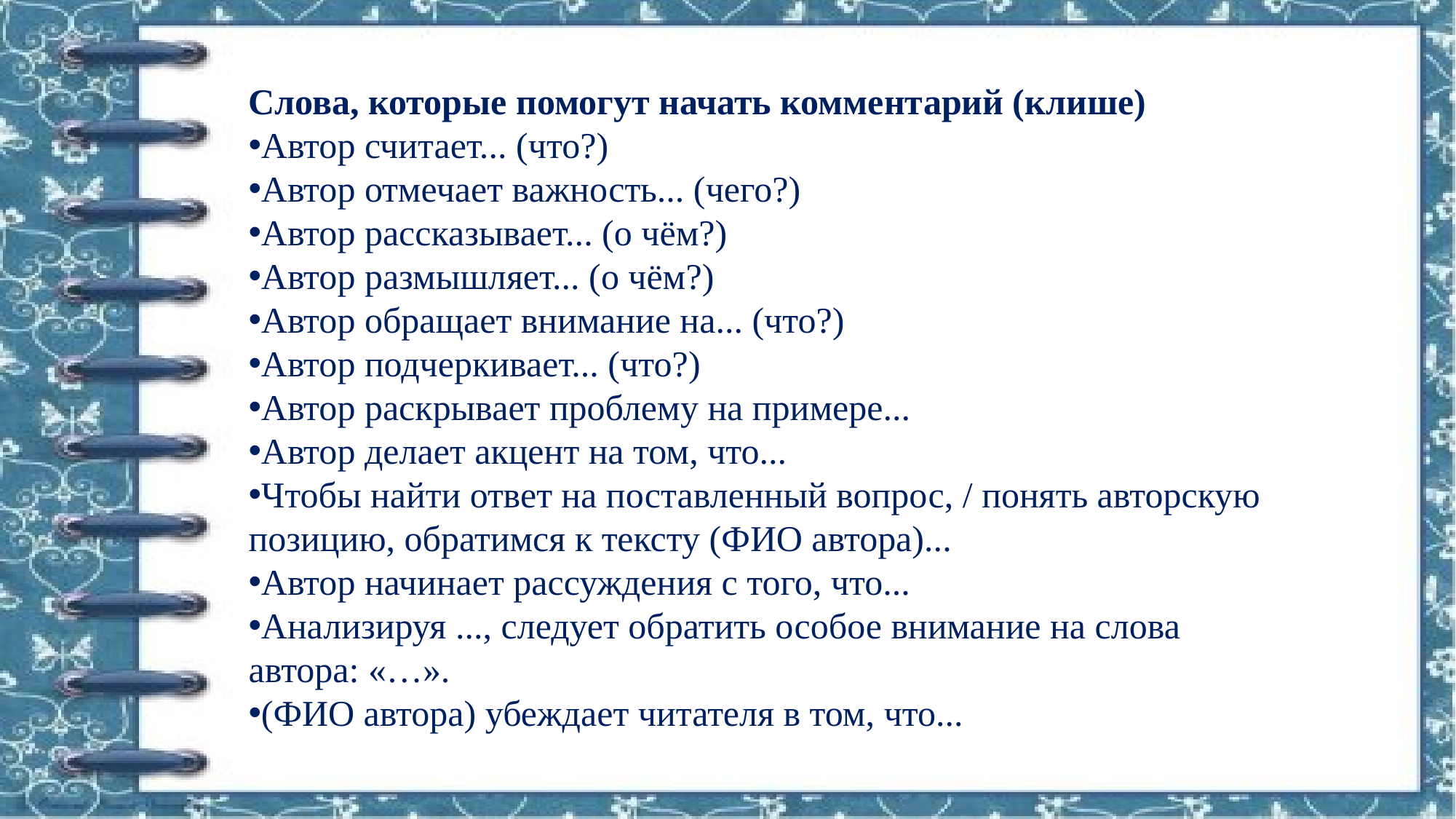

Слова, которые помогут начать комментарий (клише)
Автор считает... (что?)
Автор отмечает важность... (чего?)
Автор рассказывает... (о чём?)
Автор размышляет... (о чём?)
Автор обращает внимание на... (что?)
Автор подчеркивает... (что?)
Автор раскрывает проблему на примере...
Автор делает акцент на том, что...
Чтобы найти ответ на поставленный вопрос, / понять авторскую позицию, обратимся к тексту (ФИО автора)...
Автор начинает рассуждения с того, что...
Анализируя ..., следует обратить особое внимание на слова автора: «…».
(ФИО автора) убеждает читателя в том, что...